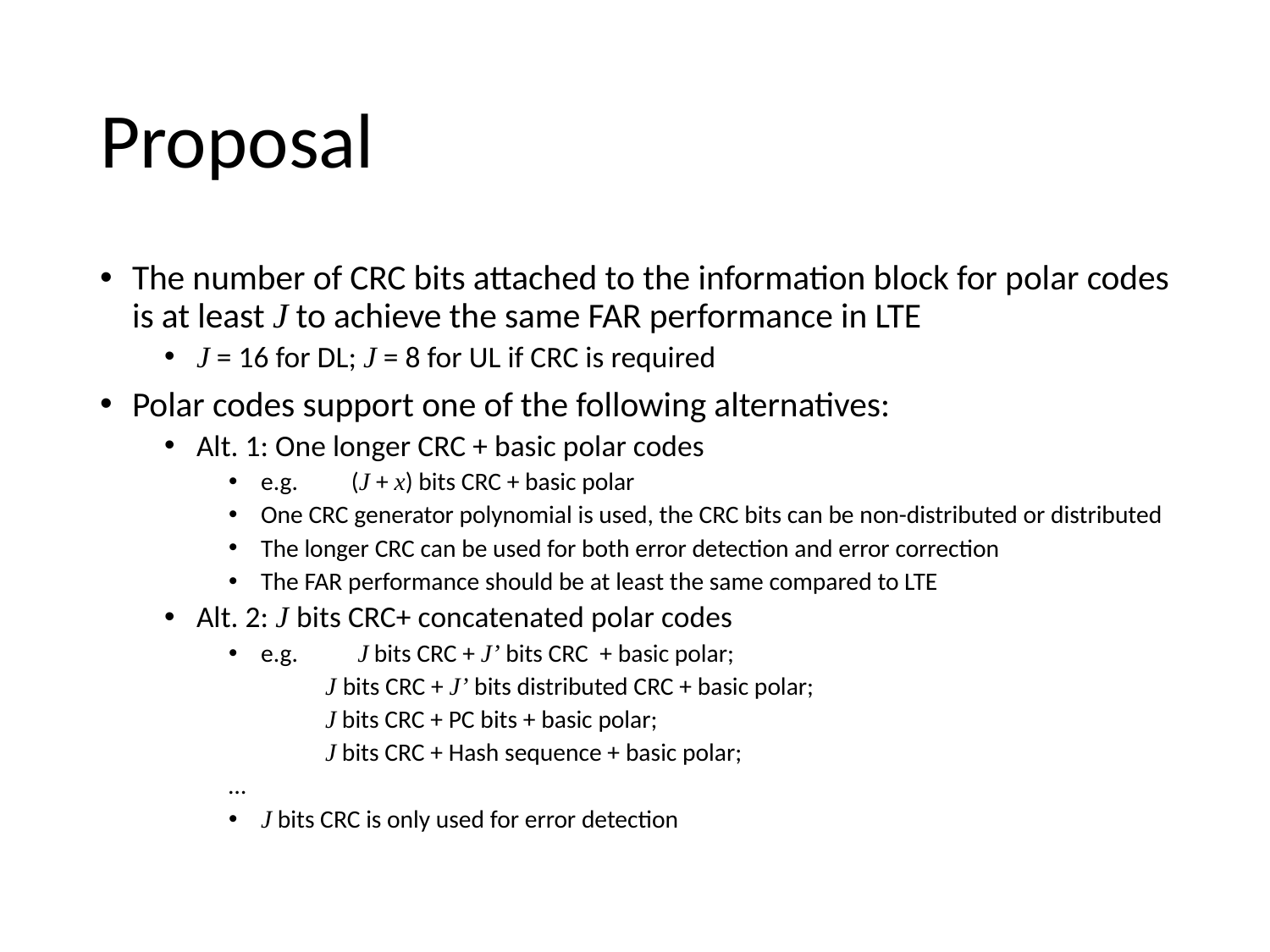

# Proposal
The number of CRC bits attached to the information block for polar codes is at least J to achieve the same FAR performance in LTE
J = 16 for DL; J = 8 for UL if CRC is required
Polar codes support one of the following alternatives:
Alt. 1: One longer CRC + basic polar codes
e.g.	(J + x) bits CRC + basic polar
One CRC generator polynomial is used, the CRC bits can be non-distributed or distributed
The longer CRC can be used for both error detection and error correction
The FAR performance should be at least the same compared to LTE
Alt. 2: J bits CRC+ concatenated polar codes
e.g.	 J bits CRC + J’ bits CRC  + basic polar;
            	 J bits CRC + J’ bits distributed CRC + basic polar;
           	 J bits CRC + PC bits + basic polar;
           	 J bits CRC + Hash sequence + basic polar;
	…
J bits CRC is only used for error detection